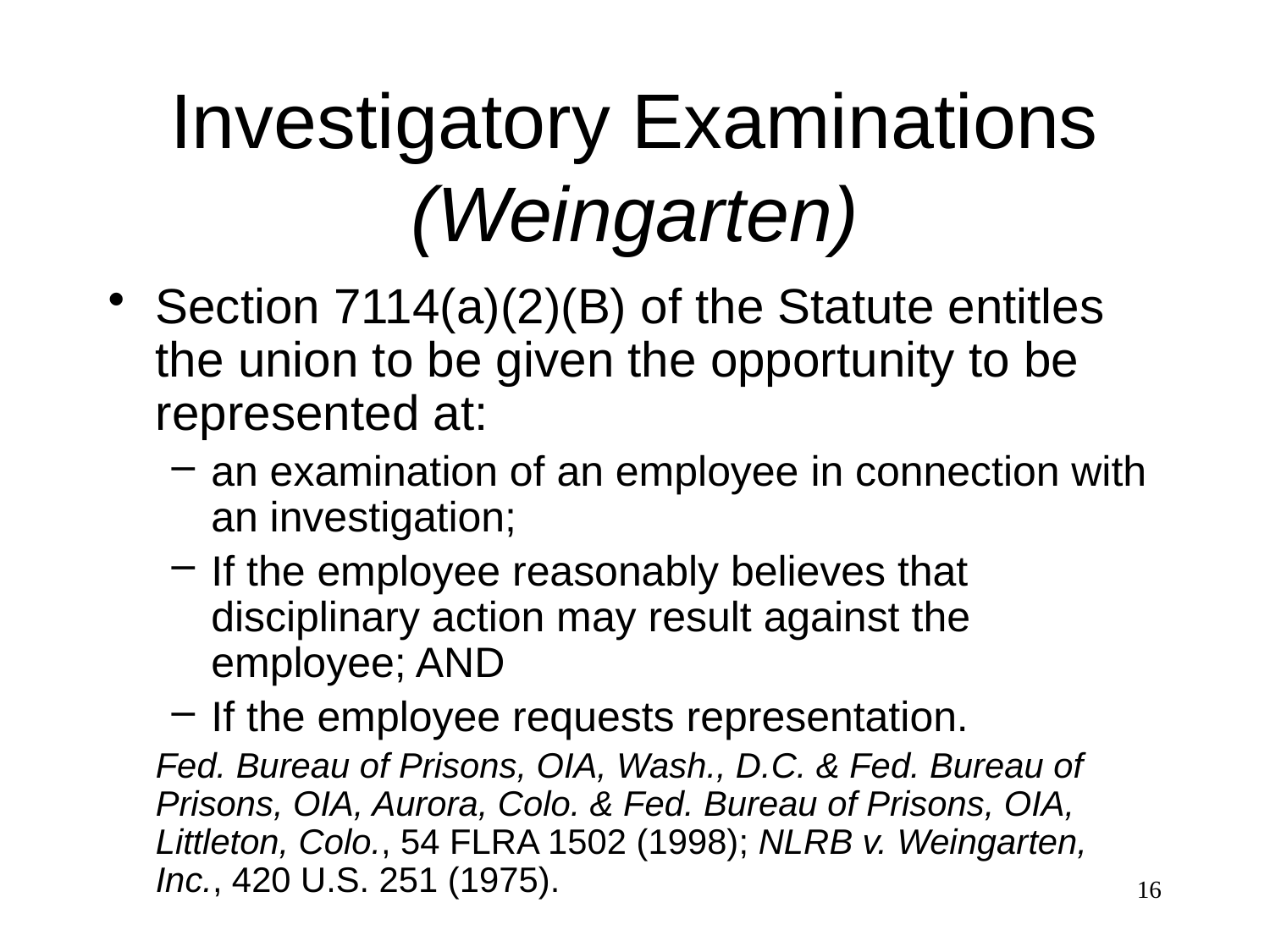

# Investigatory Examinations (Weingarten)
Section 7114(a)(2)(B) of the Statute entitles the union to be given the opportunity to be represented at:
an examination of an employee in connection with an investigation;
If the employee reasonably believes that disciplinary action may result against the employee; AND
If the employee requests representation.
	Fed. Bureau of Prisons, OIA, Wash., D.C. & Fed. Bureau of Prisons, OIA, Aurora, Colo. & Fed. Bureau of Prisons, OIA, Littleton, Colo., 54 FLRA 1502 (1998); NLRB v. Weingarten, Inc., 420 U.S. 251 (1975).
16